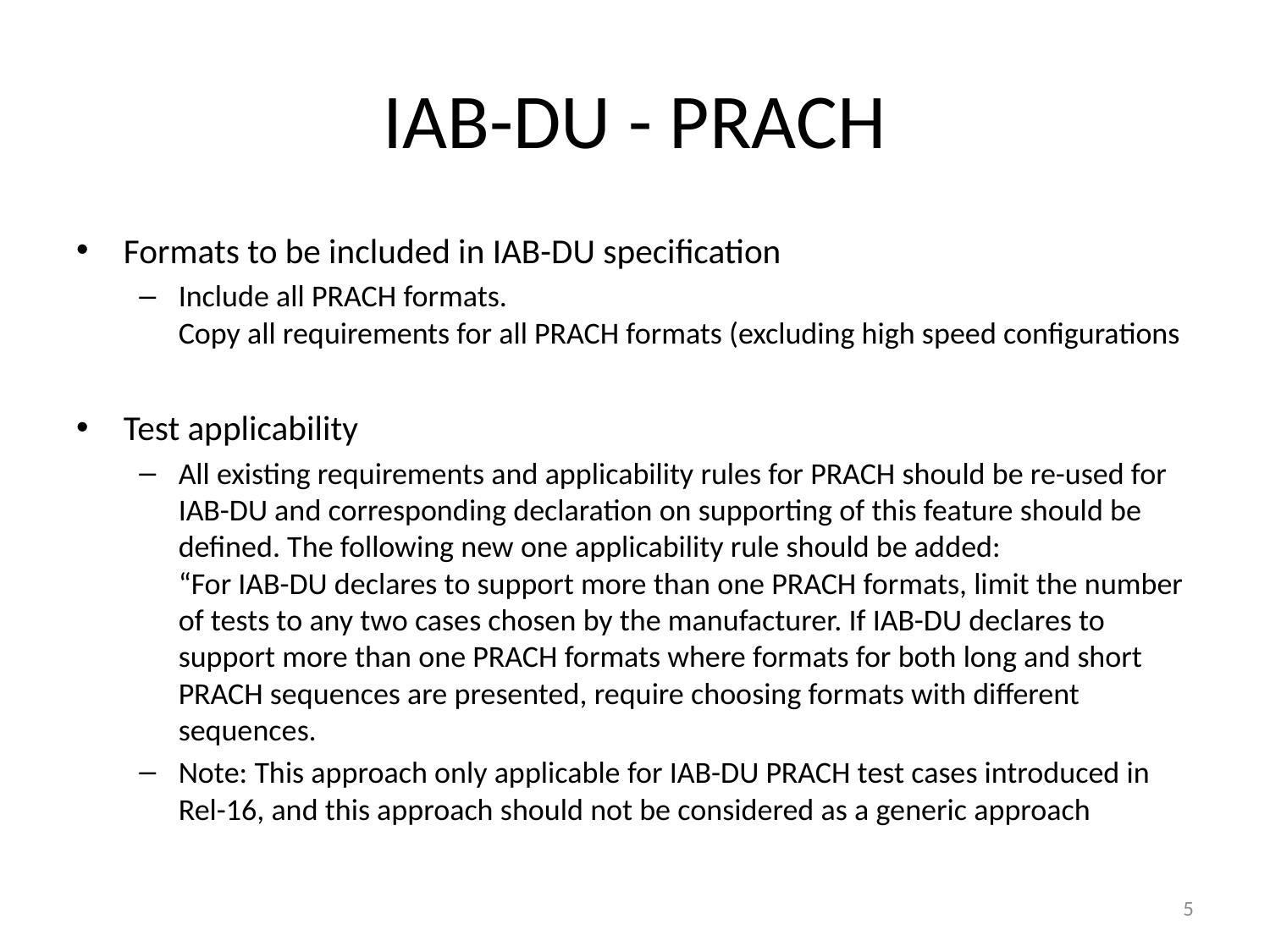

# IAB-DU - PRACH
Formats to be included in IAB-DU specification
Include all PRACH formats.
Copy all requirements for all PRACH formats (excluding high speed configurations

Test applicability
All existing requirements and applicability rules for PRACH should be re-used for IAB-DU and corresponding declaration on supporting of this feature should be defined. The following new one applicability rule should be added:
“For IAB-DU declares to support more than one PRACH formats, limit the number of tests to any two cases chosen by the manufacturer. If IAB-DU declares to support more than one PRACH formats where formats for both long and short PRACH sequences are presented, require choosing formats with different sequences.
Note: This approach only applicable for IAB-DU PRACH test cases introduced in Rel-16, and this approach should not be considered as a generic approach

5